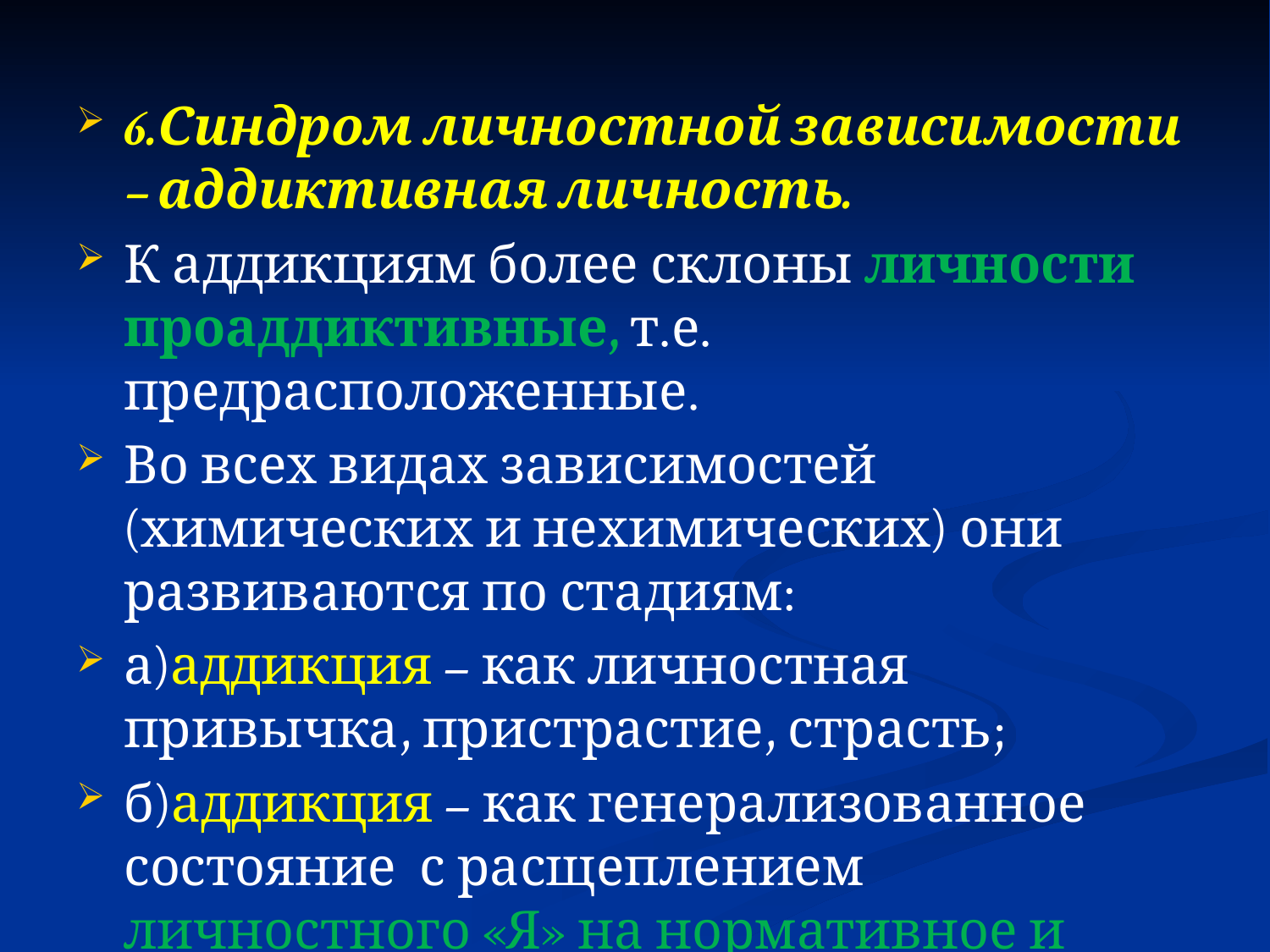

6.Синдром личностной зависимости – аддиктивная личность.
К аддикциям более склоны личности проаддиктивные, т.е. предрасположенные.
Во всех видах зависимостей (химических и нехимических) они развиваются по стадиям:
а)аддикция – как личностная привычка, пристрастие, страсть;
б)аддикция – как генерализованное состояние  с расщеплением личностного «Я» на нормативное и зависимое;